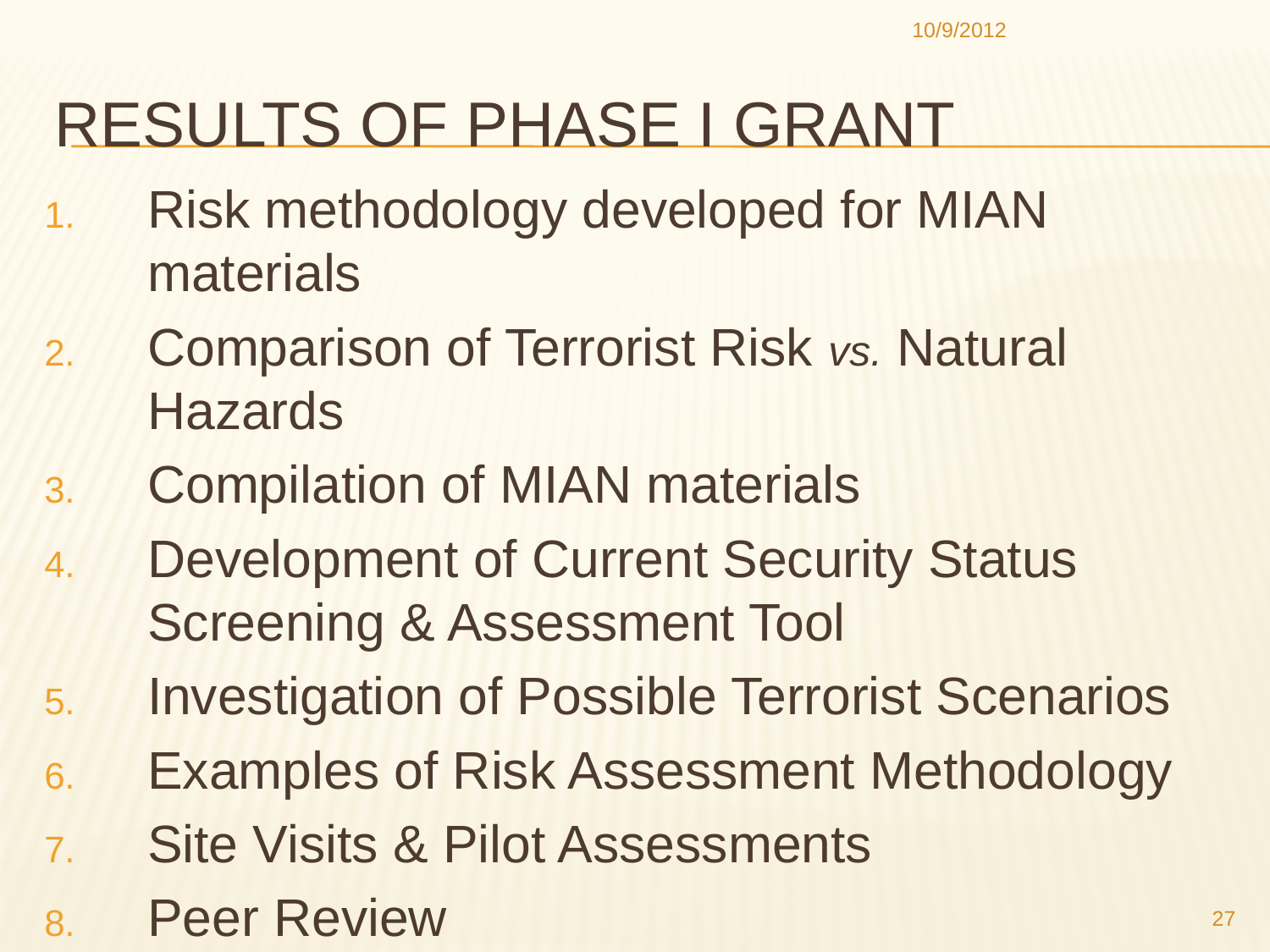

10/9/2012
# Results of Phase I Grant
Risk methodology developed for MIAN materials
Comparison of Terrorist Risk vs. Natural Hazards
Compilation of MIAN materials
Development of Current Security Status Screening & Assessment Tool
Investigation of Possible Terrorist Scenarios
Examples of Risk Assessment Methodology
Site Visits & Pilot Assessments
Peer Review
27